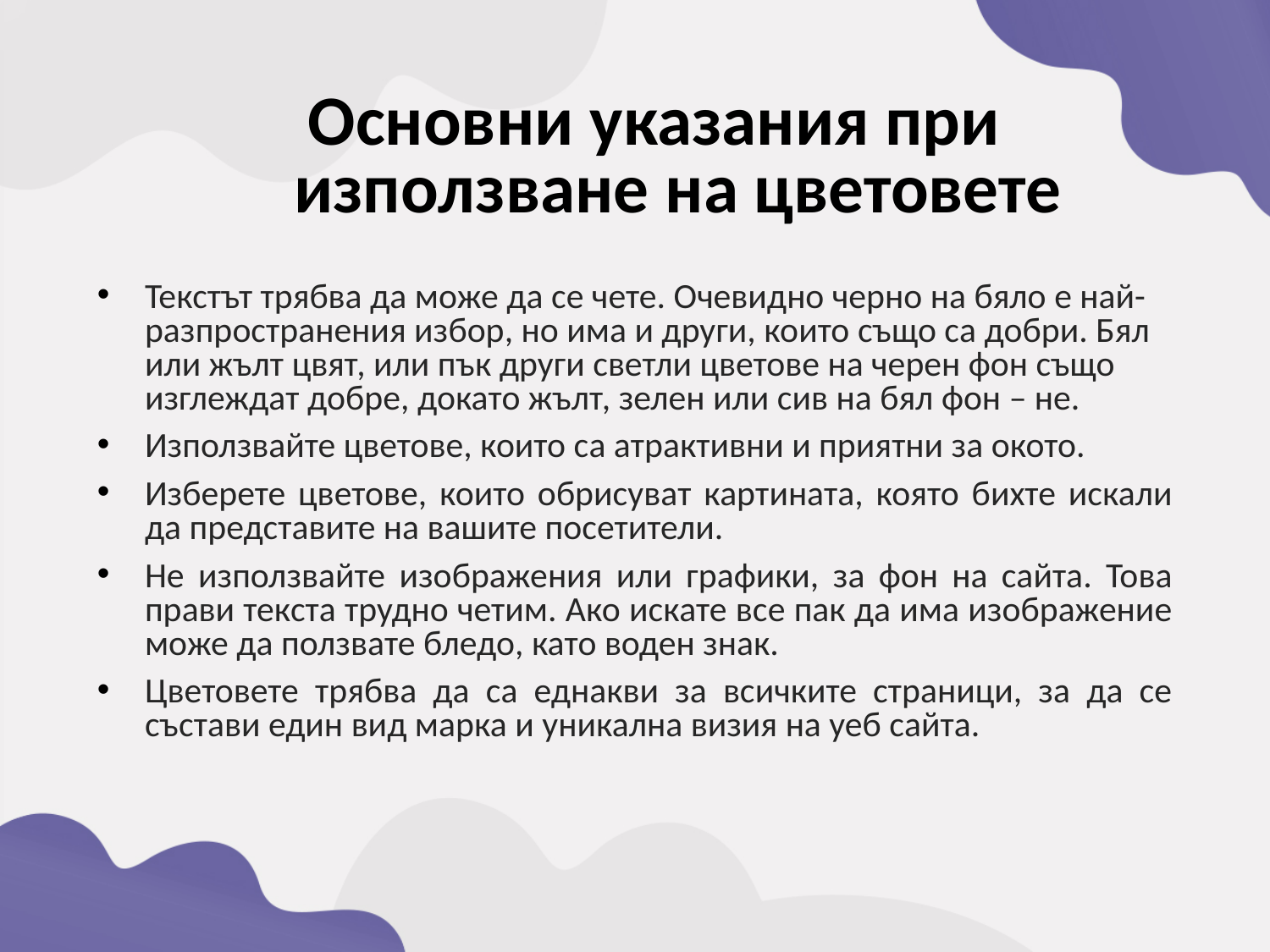

Основни указания при използване на цветовете

Текстът трябва да може да се чете. Очевидно черно на бяло е най-разпространения избор, но има и други, които също са добри. Бял или жълт цвят, или пък други светли цветове на черен фон също изглеждат добре, докато жълт, зелен или сив на бял фон – не.
Използвайте цветове, които са атрактивни и приятни за окото.
Изберете цветове, които обрисуват картината, която бихте искали да представите на вашите посетители.
Не използвайте изображения или графики, за фон на сайта. Това прави текста трудно четим. Ако искате все пак да има изображение може да ползвате бледо, като воден знак.
Цветовете трябва да са еднакви за всичките страници, за да се състави един вид марка и уникална визия на уеб сайта.